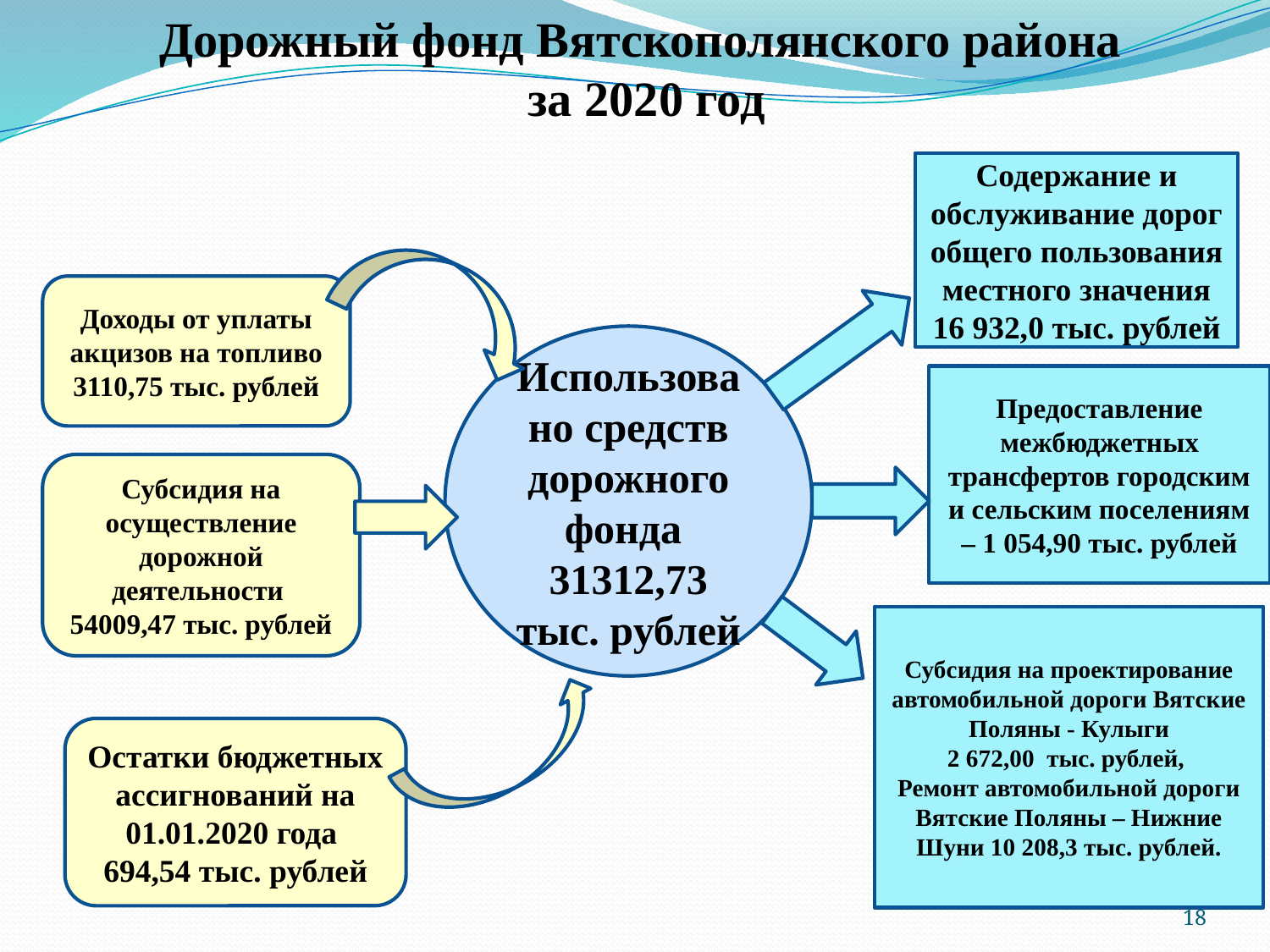

# Дорожный фонд Вятскополянского района за 2020 год
Содержание и обслуживание дорог общего пользования местного значения 16 932,0 тыс. рублей

Доходы от уплаты акцизов на топливо 3110,75 тыс. рублей

Использовано средств дорожного фонда
31312,73 тыс. рублей
Предоставление межбюджетных трансфертов городским и сельским поселениям – 1 054,90 тыс. рублей
Субсидия на осуществление дорожной деятельности
54009,47 тыс. рублей

Субсидия на проектирование автомобильной дороги Вятские Поляны - Кулыги
2 672,00  тыс. рублей,
Ремонт автомобильной дороги Вятские Поляны – Нижние Шуни 10 208,3 тыс. рублей.

Остатки бюджетных ассигнований на 01.01.2020 года
694,54 тыс. рублей

18